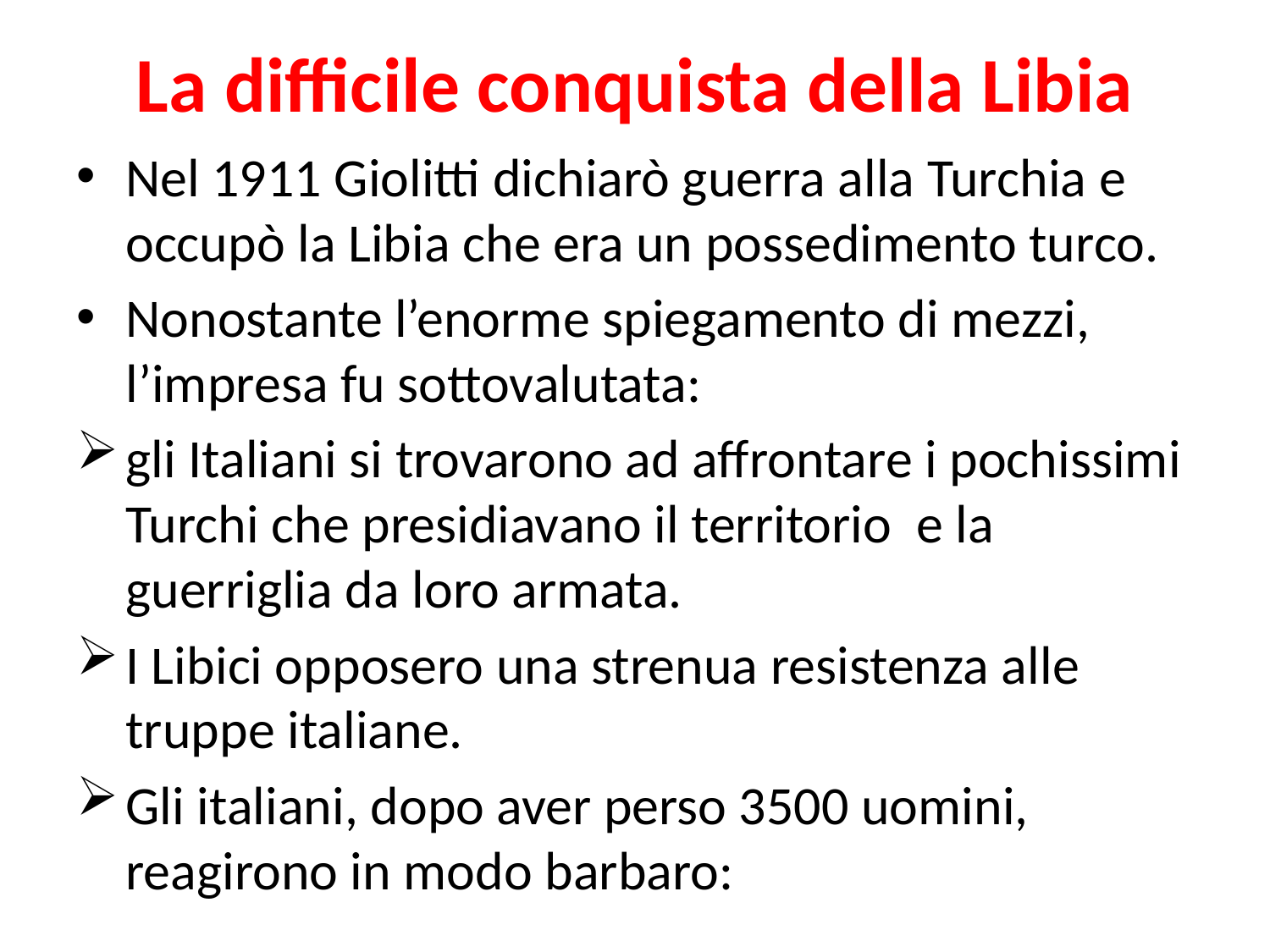

# La difficile conquista della Libia
Nel 1911 Giolitti dichiarò guerra alla Turchia e occupò la Libia che era un possedimento turco.
Nonostante l’enorme spiegamento di mezzi, l’impresa fu sottovalutata:
gli Italiani si trovarono ad affrontare i pochissimi Turchi che presidiavano il territorio  e la guerriglia da loro armata.
I Libici opposero una strenua resistenza alle truppe italiane.
Gli italiani, dopo aver perso 3500 uomini, reagirono in modo barbaro: